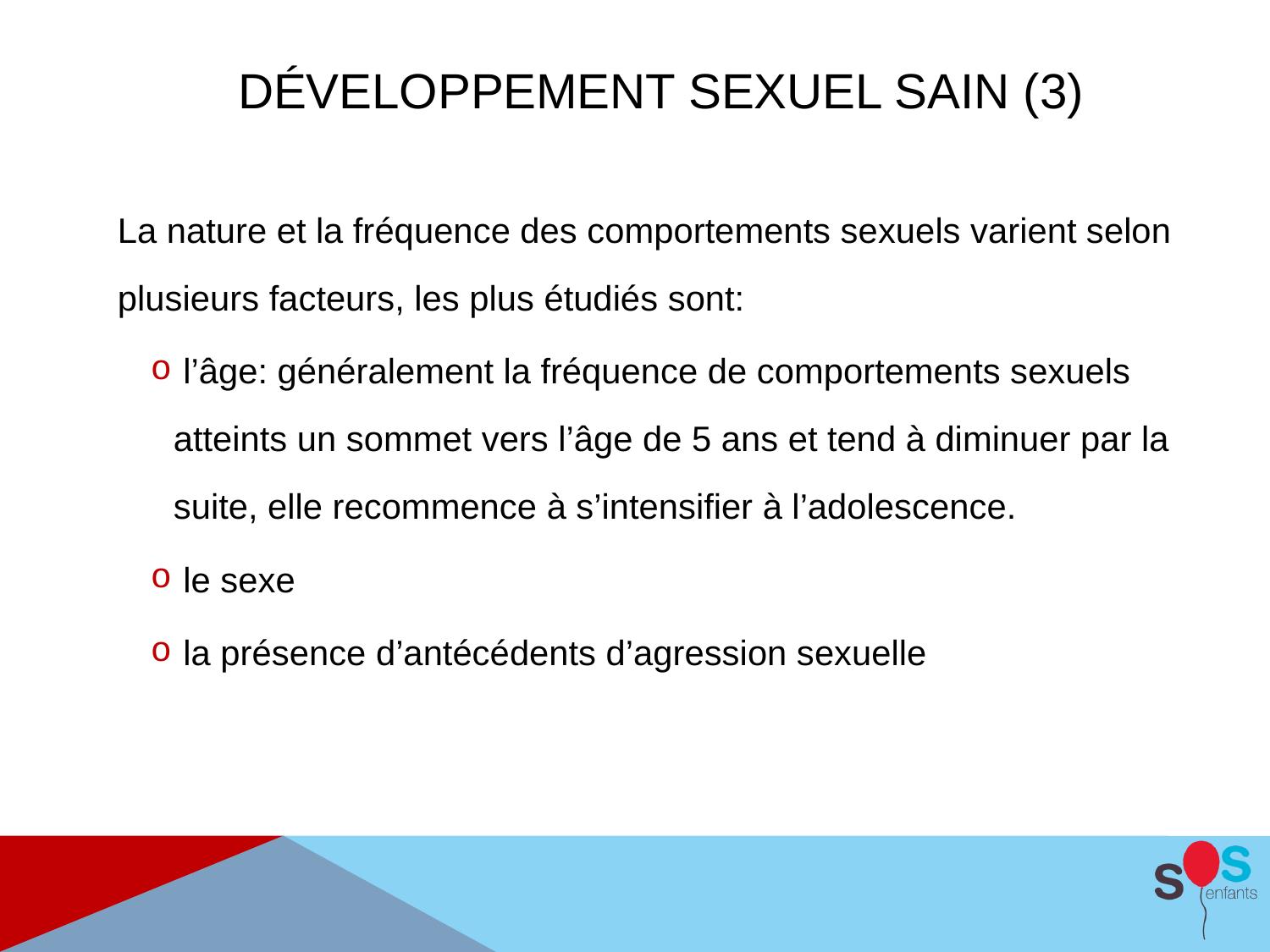

Développement sexuel sain (3)
La nature et la fréquence des comportements sexuels varient selon plusieurs facteurs, les plus étudiés sont:
 l’âge: généralement la fréquence de comportements sexuels atteints un sommet vers l’âge de 5 ans et tend à diminuer par la suite, elle recommence à s’intensifier à l’adolescence.
 le sexe
 la présence d’antécédents d’agression sexuelle